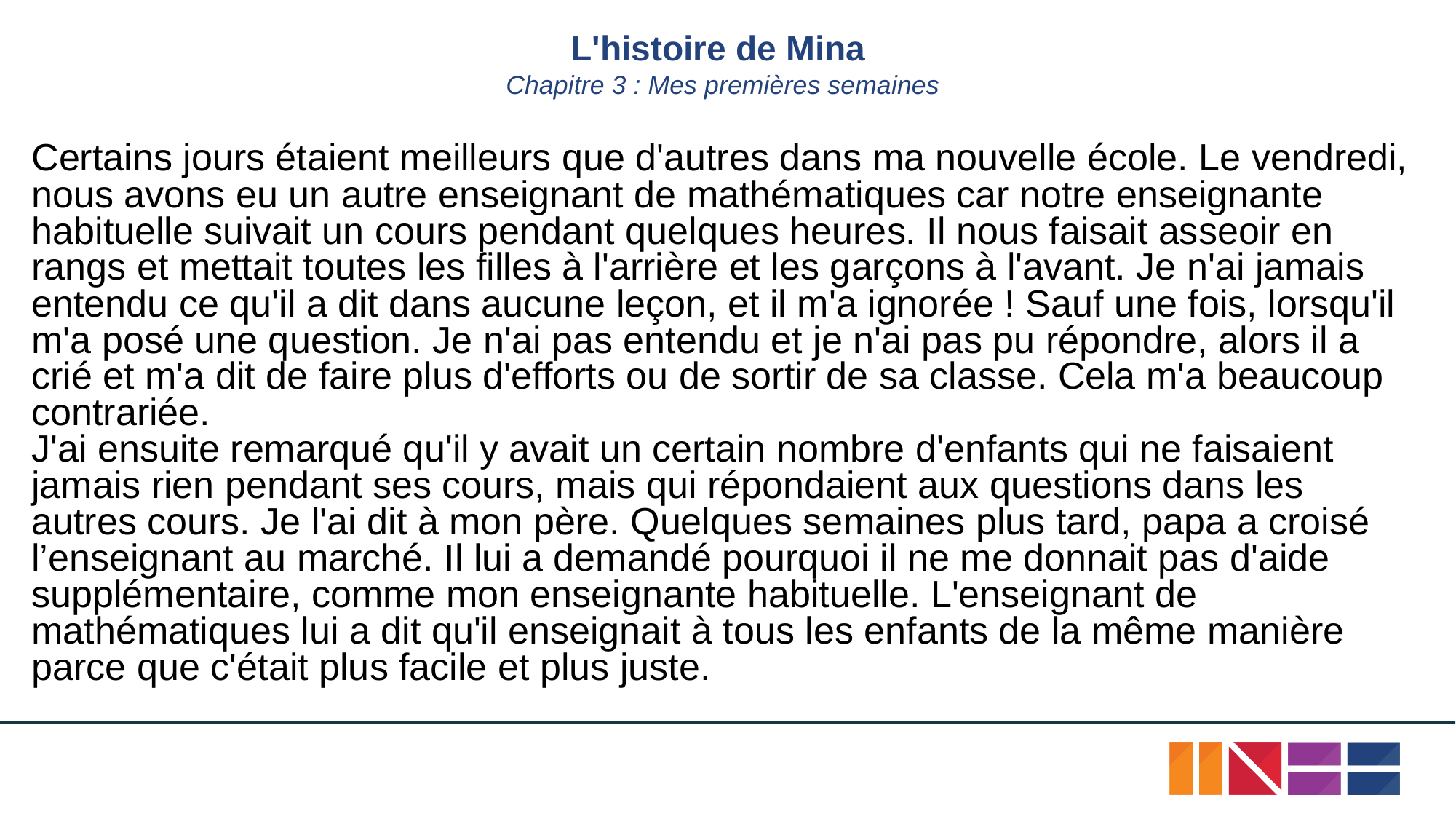

# L'histoire de Mina
Chapitre 3 : Mes premières semaines
Certains jours étaient meilleurs que d'autres dans ma nouvelle école. Le vendredi, nous avons eu un autre enseignant de mathématiques car notre enseignante habituelle suivait un cours pendant quelques heures. Il nous faisait asseoir en rangs et mettait toutes les filles à l'arrière et les garçons à l'avant. Je n'ai jamais entendu ce qu'il a dit dans aucune leçon, et il m'a ignorée ! Sauf une fois, lorsqu'il m'a posé une question. Je n'ai pas entendu et je n'ai pas pu répondre, alors il a crié et m'a dit de faire plus d'efforts ou de sortir de sa classe. Cela m'a beaucoup contrariée.
J'ai ensuite remarqué qu'il y avait un certain nombre d'enfants qui ne faisaient jamais rien pendant ses cours, mais qui répondaient aux questions dans les autres cours. Je l'ai dit à mon père. Quelques semaines plus tard, papa a croisé l’enseignant au marché. Il lui a demandé pourquoi il ne me donnait pas d'aide supplémentaire, comme mon enseignante habituelle. L'enseignant de mathématiques lui a dit qu'il enseignait à tous les enfants de la même manière parce que c'était plus facile et plus juste.